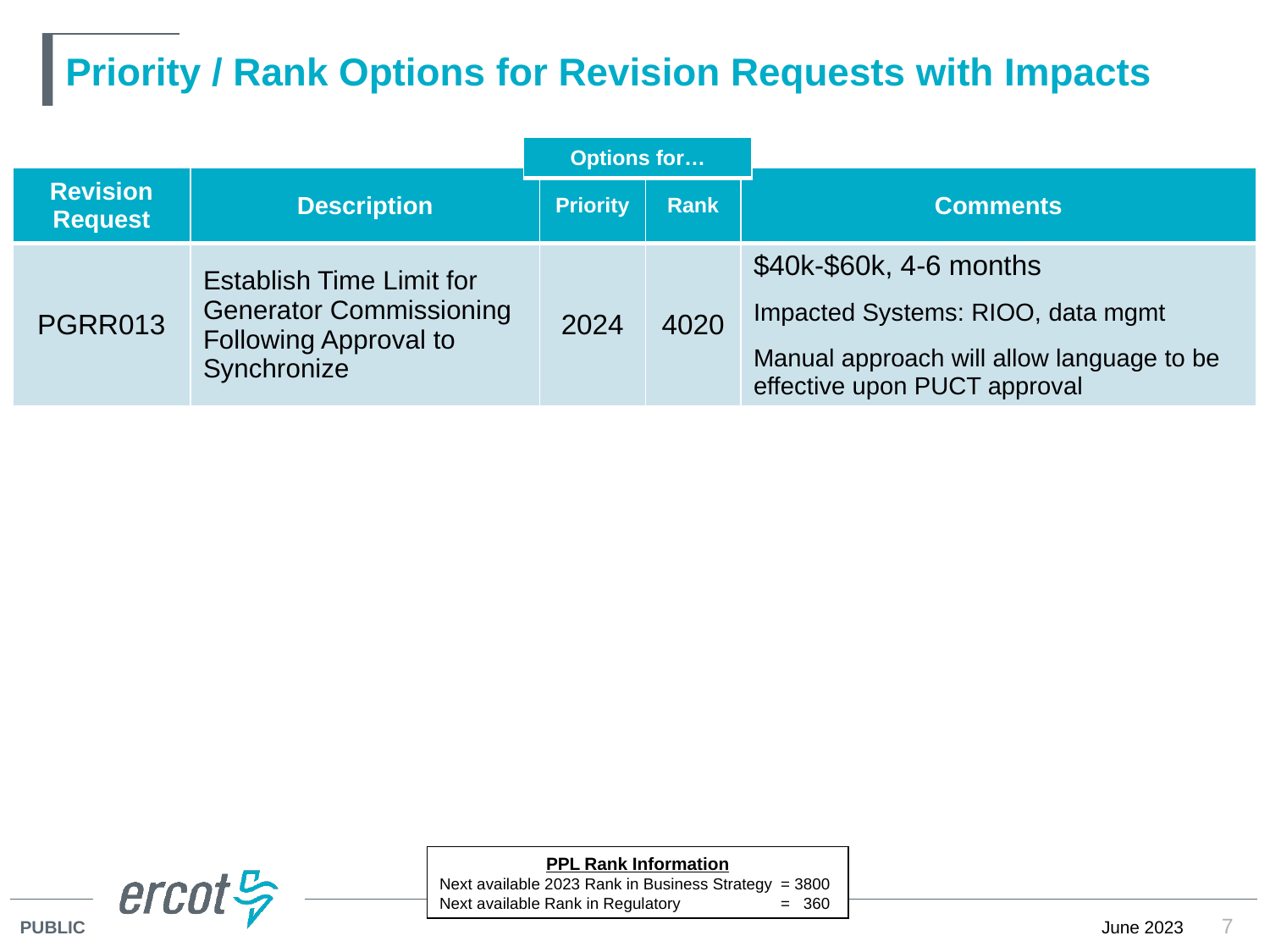

# Priority / Rank Options for Revision Requests with Impacts
| Options for… |
| --- |
| Revision Request | Description | Priority | Rank | Comments |
| --- | --- | --- | --- | --- |
| PGRR013 | Establish Time Limit for Generator Commissioning Following Approval to Synchronize | 2024 | 4020 | $40k-$60k, 4-6 months Impacted Systems: RIOO, data mgmt Manual approach will allow language to be effective upon PUCT approval |
PPL Rank Information
Next available 2023 Rank in Business Strategy 	= 3800
Next available Rank in Regulatory	=   360
7